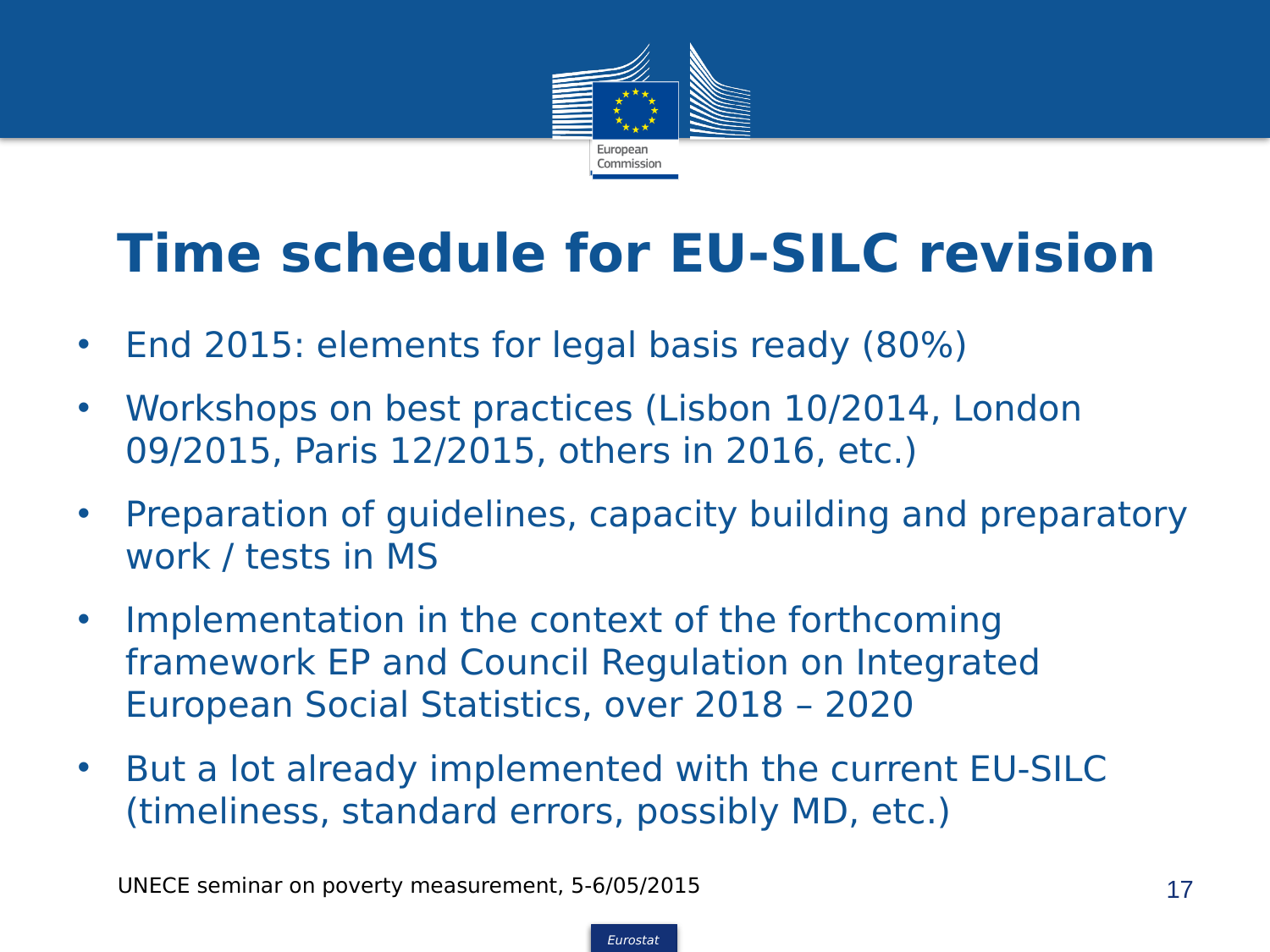

Time schedule for EU-SILC revision
End 2015: elements for legal basis ready (80%)
Workshops on best practices (Lisbon 10/2014, London 09/2015, Paris 12/2015, others in 2016, etc.)
Preparation of guidelines, capacity building and preparatory work / tests in MS
Implementation in the context of the forthcoming framework EP and Council Regulation on Integrated European Social Statistics, over 2018 – 2020
But a lot already implemented with the current EU-SILC (timeliness, standard errors, possibly MD, etc.)

UNECE seminar on poverty measurement, 5-6/05/2015
17